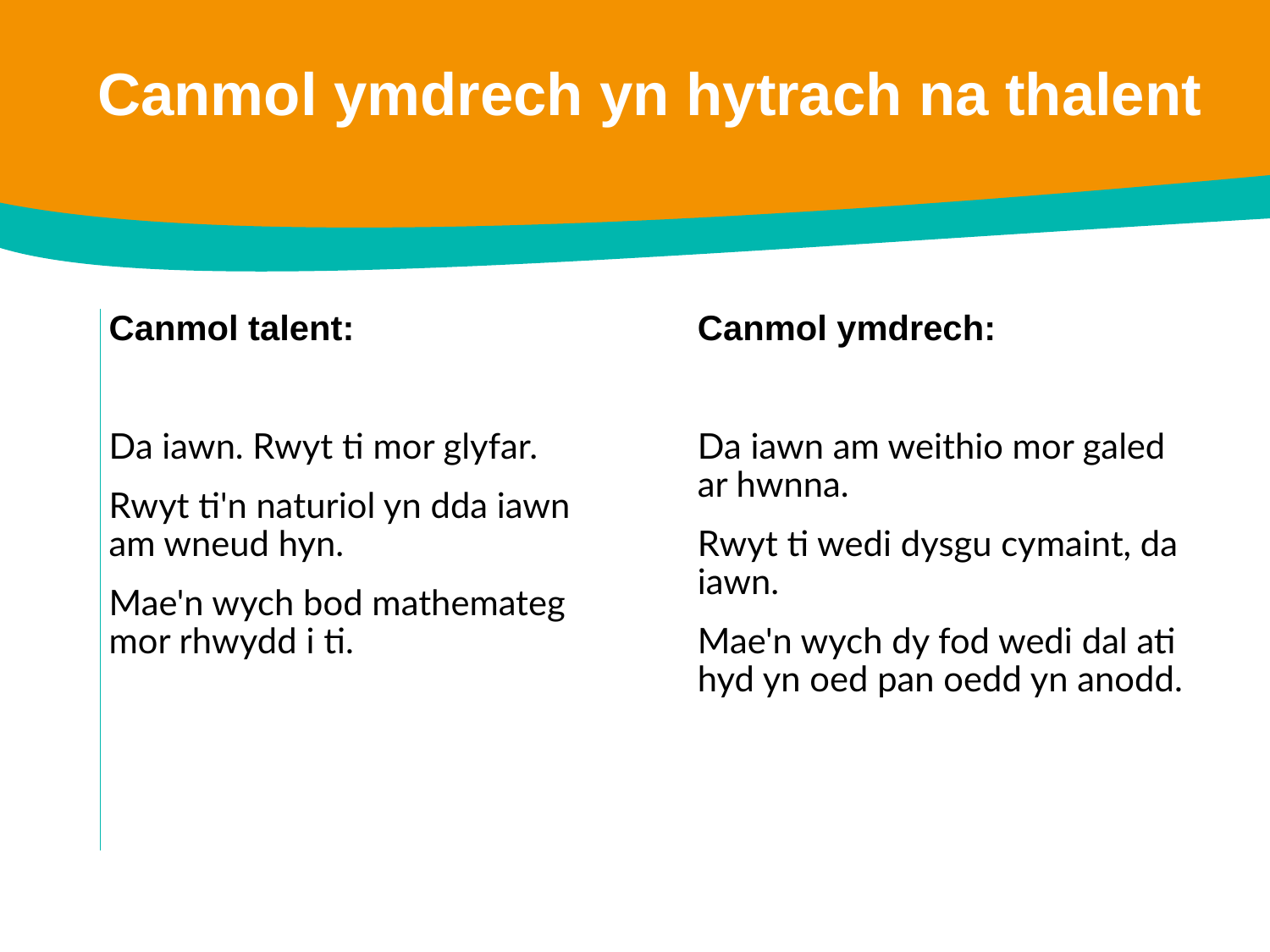

Canmol ymdrech yn hytrach na thalent
Canmol ymdrech:

Da iawn am weithio mor galed ar hwnna.
Rwyt ti wedi dysgu cymaint, da iawn.
Mae'n wych dy fod wedi dal ati hyd yn oed pan oedd yn anodd.
Canmol talent:

Da iawn. Rwyt ti mor glyfar.
Rwyt ti'n naturiol yn dda iawn am wneud hyn.
Mae'n wych bod mathemateg mor rhwydd i ti.